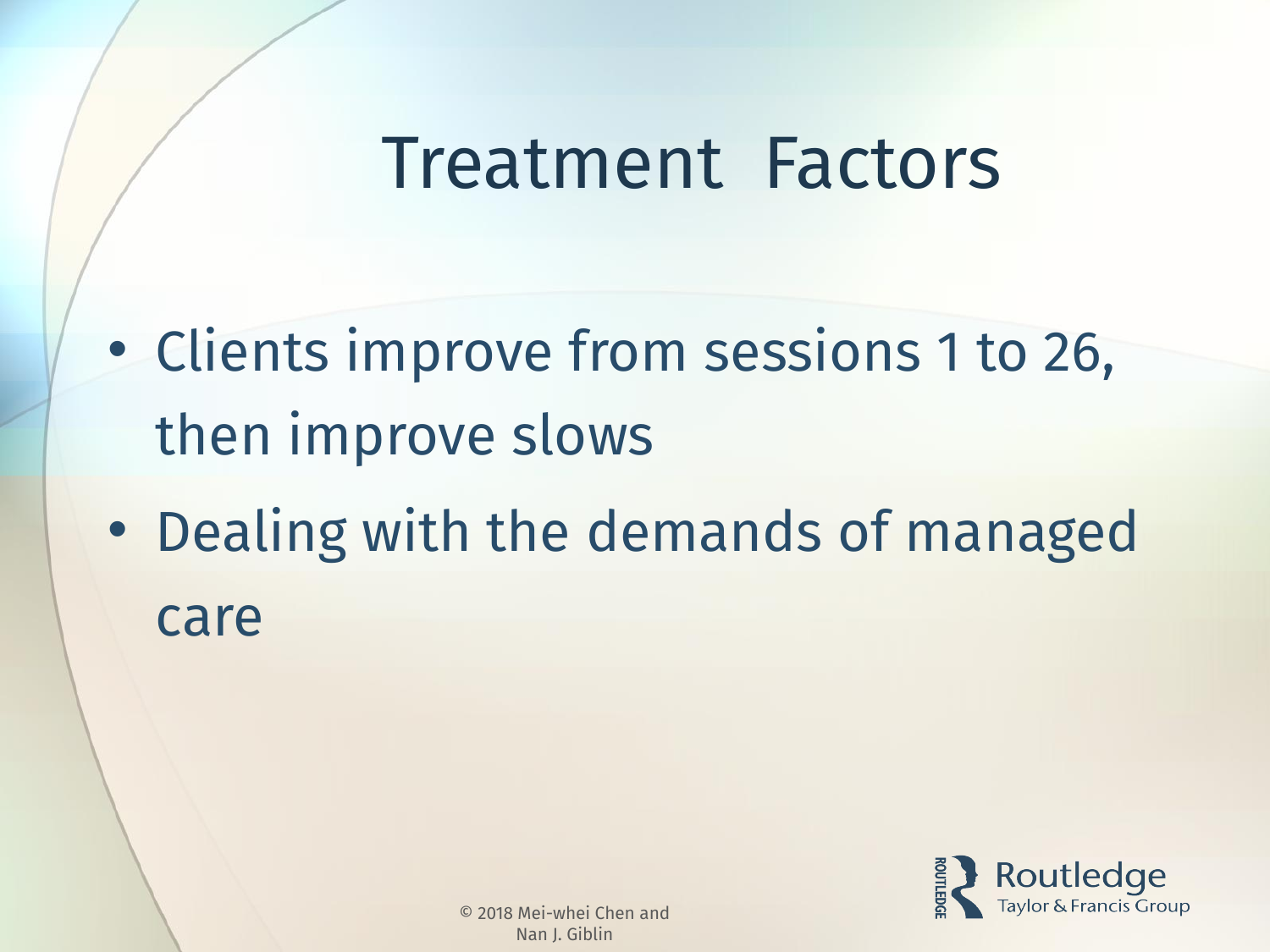

# Treatment  Factors
Clients improve from sessions 1 to 26, then improve slows
Dealing with the demands of managed care